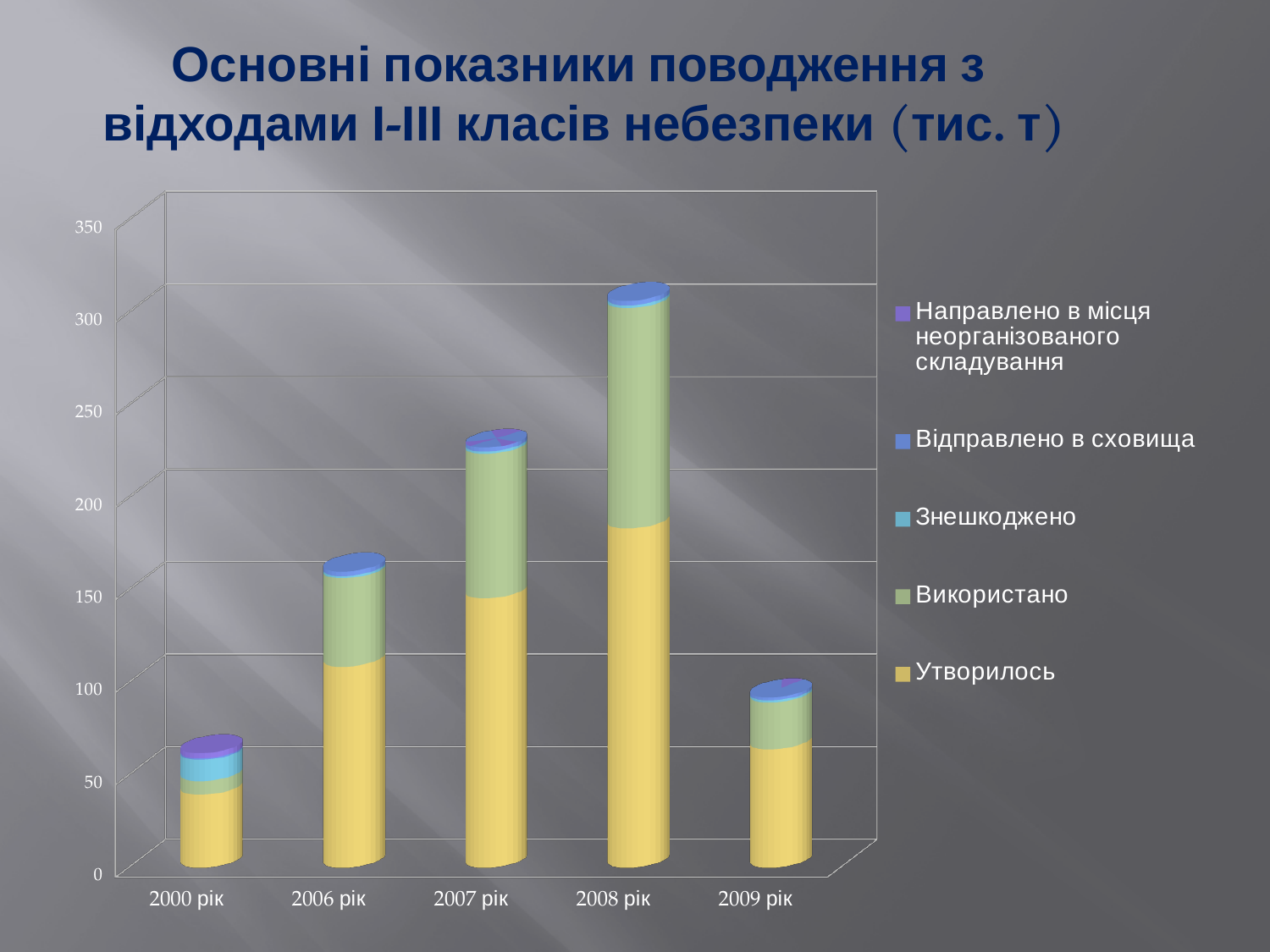

Основні показники поводження з
відходами І-ІІІ класів небезпеки (тис. т)

[unsupported chart]